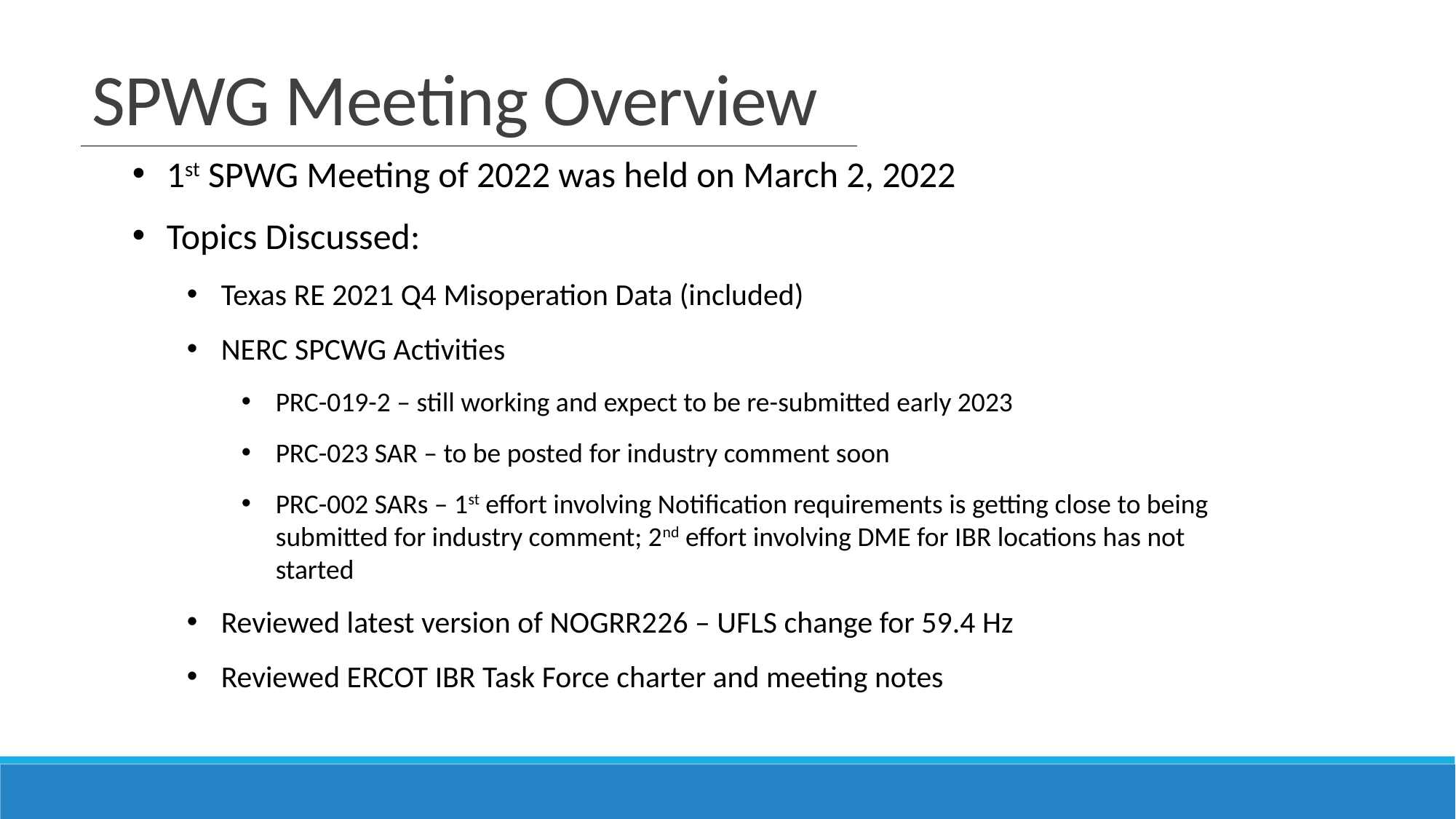

SPWG Meeting Overview
1st SPWG Meeting of 2022 was held on March 2, 2022
Topics Discussed:
Texas RE 2021 Q4 Misoperation Data (included)
NERC SPCWG Activities
PRC-019-2 – still working and expect to be re-submitted early 2023
PRC-023 SAR – to be posted for industry comment soon
PRC-002 SARs – 1st effort involving Notification requirements is getting close to being submitted for industry comment; 2nd effort involving DME for IBR locations has not started
Reviewed latest version of NOGRR226 – UFLS change for 59.4 Hz
Reviewed ERCOT IBR Task Force charter and meeting notes